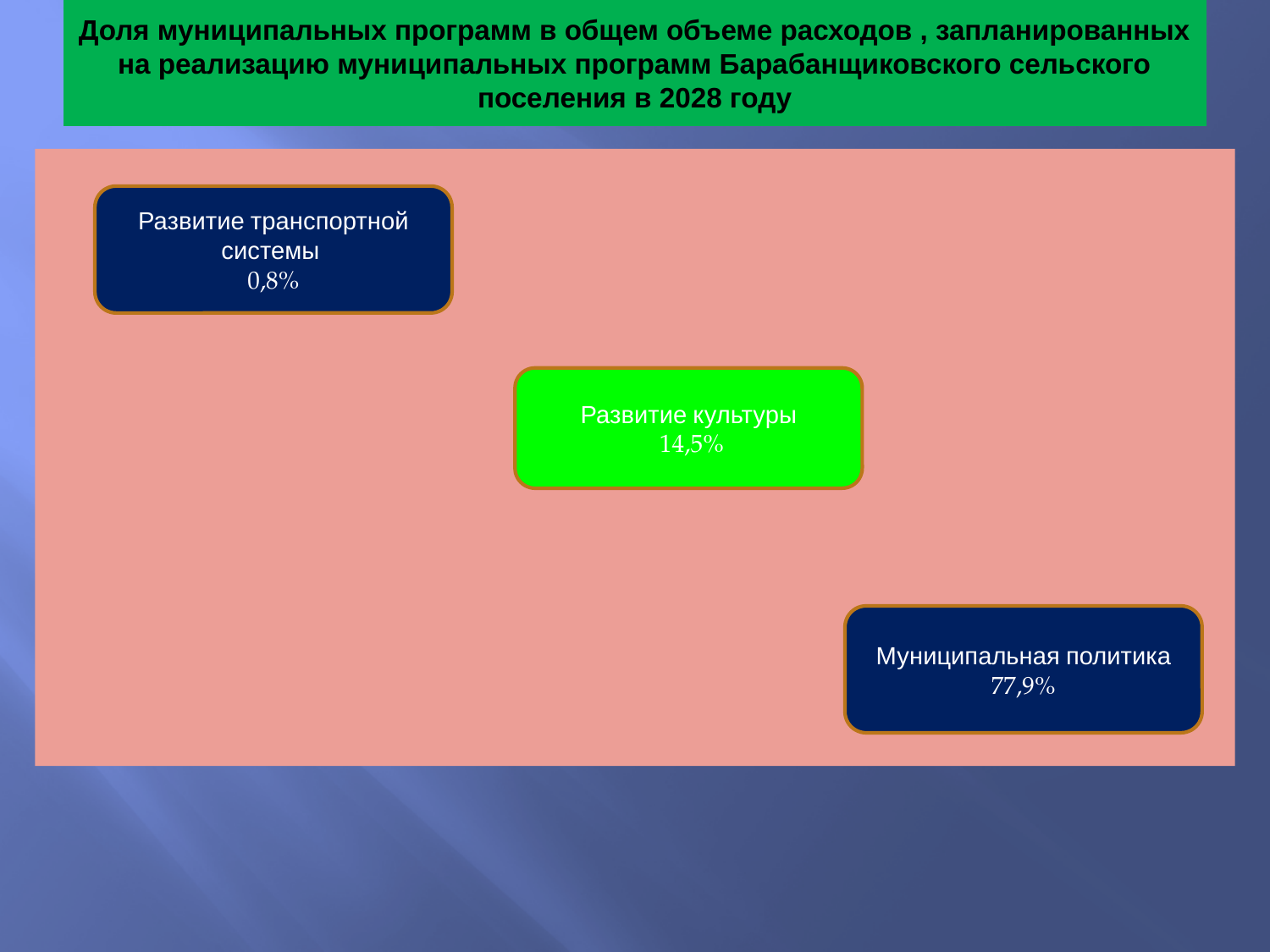

# Доля муниципальных программ в общем объеме расходов , запланированных на реализацию муниципальных программ Барабанщиковского сельского поселения в 2028 году

Развитие транспортной системы
0,8%
Развитие культуры
 14,5%
Муниципальная политика 77,9%